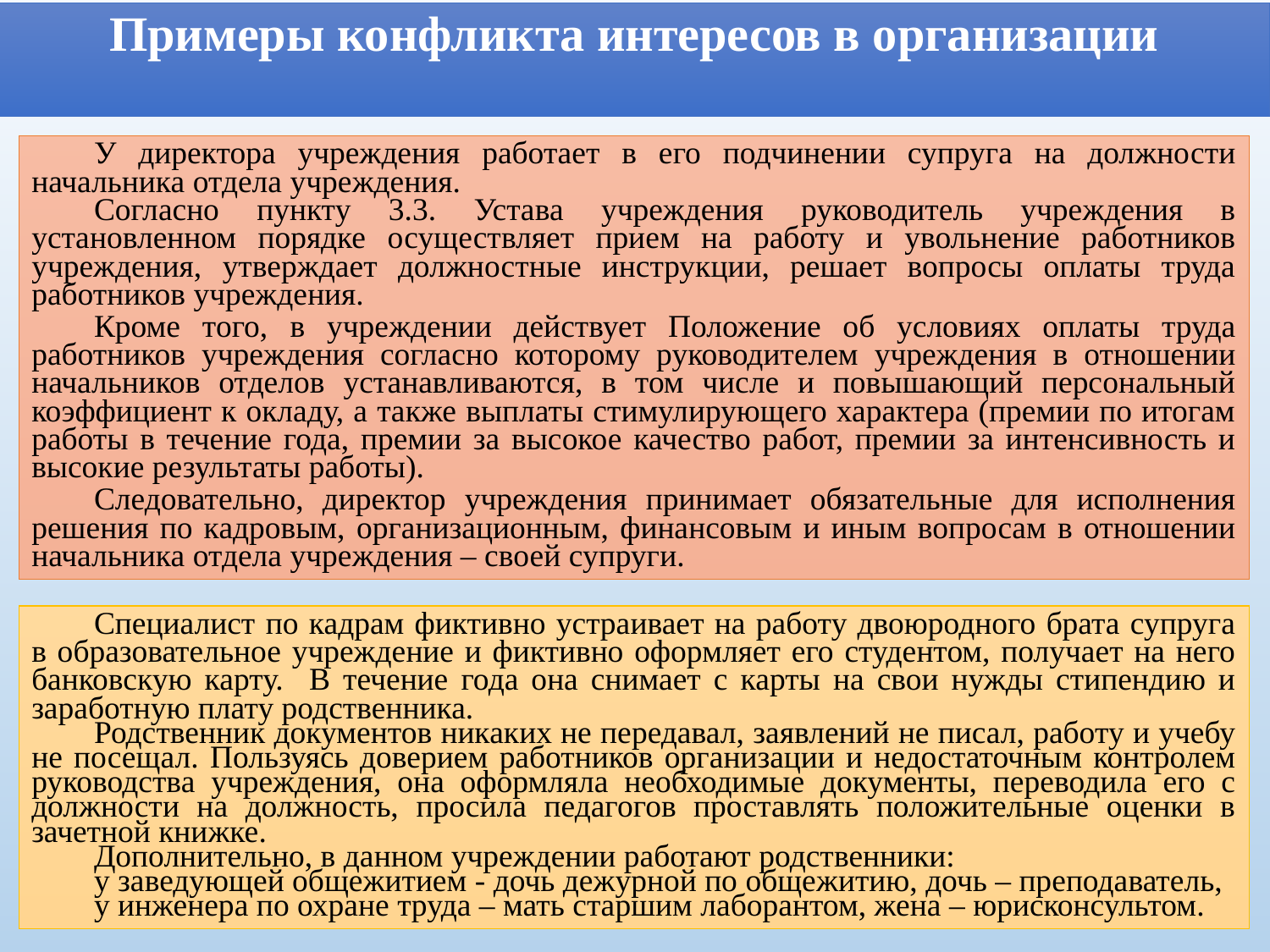

Примеры конфликта интересов в организации
У директора учреждения работает в его подчинении супруга на должности начальника отдела учреждения.
Согласно пункту 3.3. Устава учреждения руководитель учреждения в установленном порядке осуществляет прием на работу и увольнение работников учреждения, утверждает должностные инструкции, решает вопросы оплаты труда работников учреждения.
Кроме того, в учреждении действует Положение об условиях оплаты труда работников учреждения согласно которому руководителем учреждения в отношении начальников отделов устанавливаются, в том числе и повышающий персональный коэффициент к окладу, а также выплаты стимулирующего характера (премии по итогам работы в течение года, премии за высокое качество работ, премии за интенсивность и высокие результаты работы).
Следовательно, директор учреждения принимает обязательные для исполнения решения по кадровым, организационным, финансовым и иным вопросам в отношении начальника отдела учреждения – своей супруги.
Специалист по кадрам фиктивно устраивает на работу двоюродного брата супруга в образовательное учреждение и фиктивно оформляет его студентом, получает на него банковскую карту.  В течение года она снимает с карты на свои нужды стипендию и заработную плату родственника.
Родственник документов никаких не передавал, заявлений не писал, работу и учебу не посещал. Пользуясь доверием работников организации и недостаточным контролем руководства учреждения, она оформляла необходимые документы, переводила его с должности на должность, просила педагогов проставлять положительные оценки в зачетной книжке.
Дополнительно, в данном учреждении работают родственники:
у заведующей общежитием - дочь дежурной по общежитию, дочь – преподаватель,
у инженера по охране труда – мать старшим лаборантом, жена – юрисконсультом.